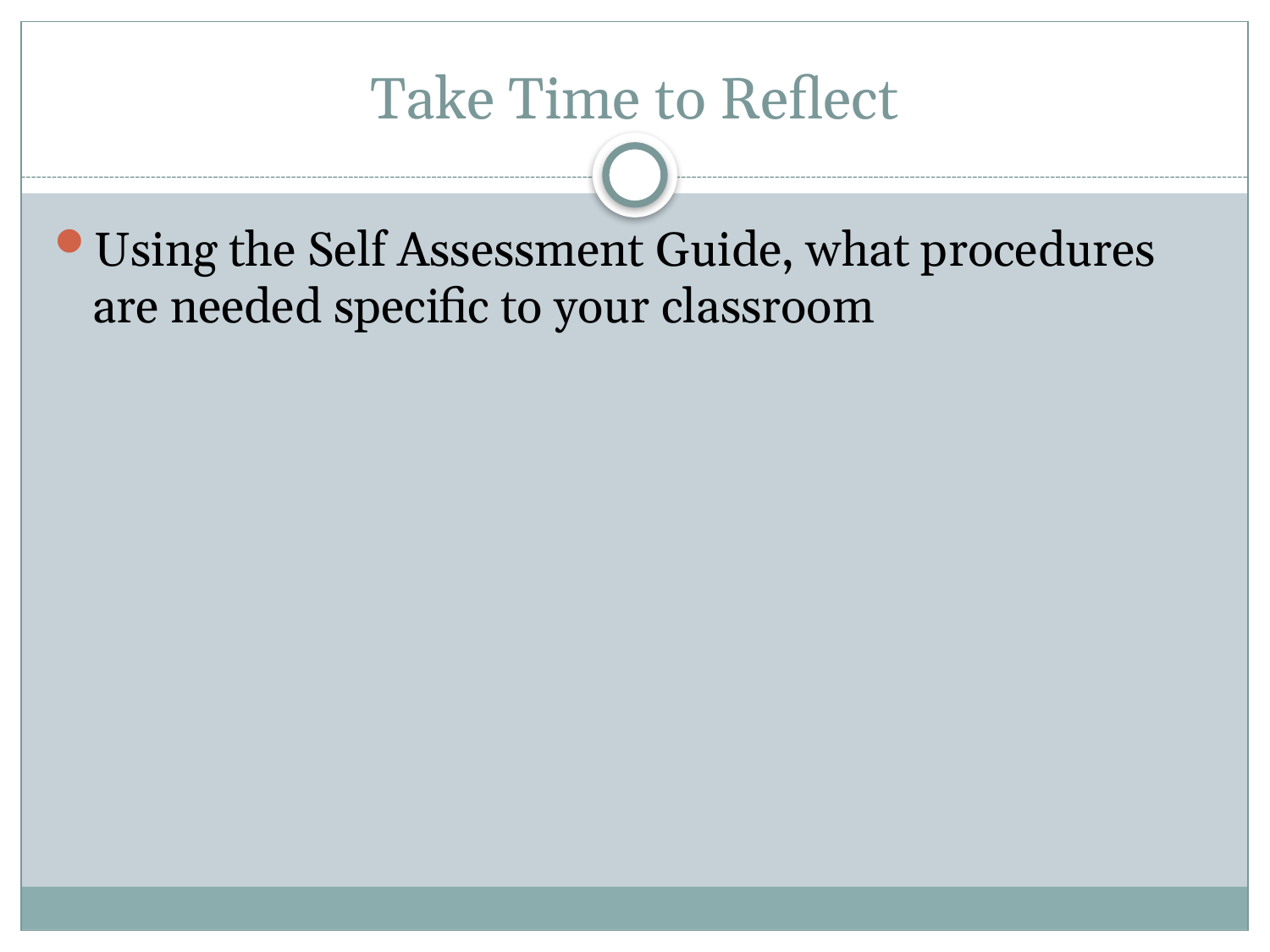

# Take Time to Reflect
Using the Self Assessment Guide, what procedures are needed specific to your classroom